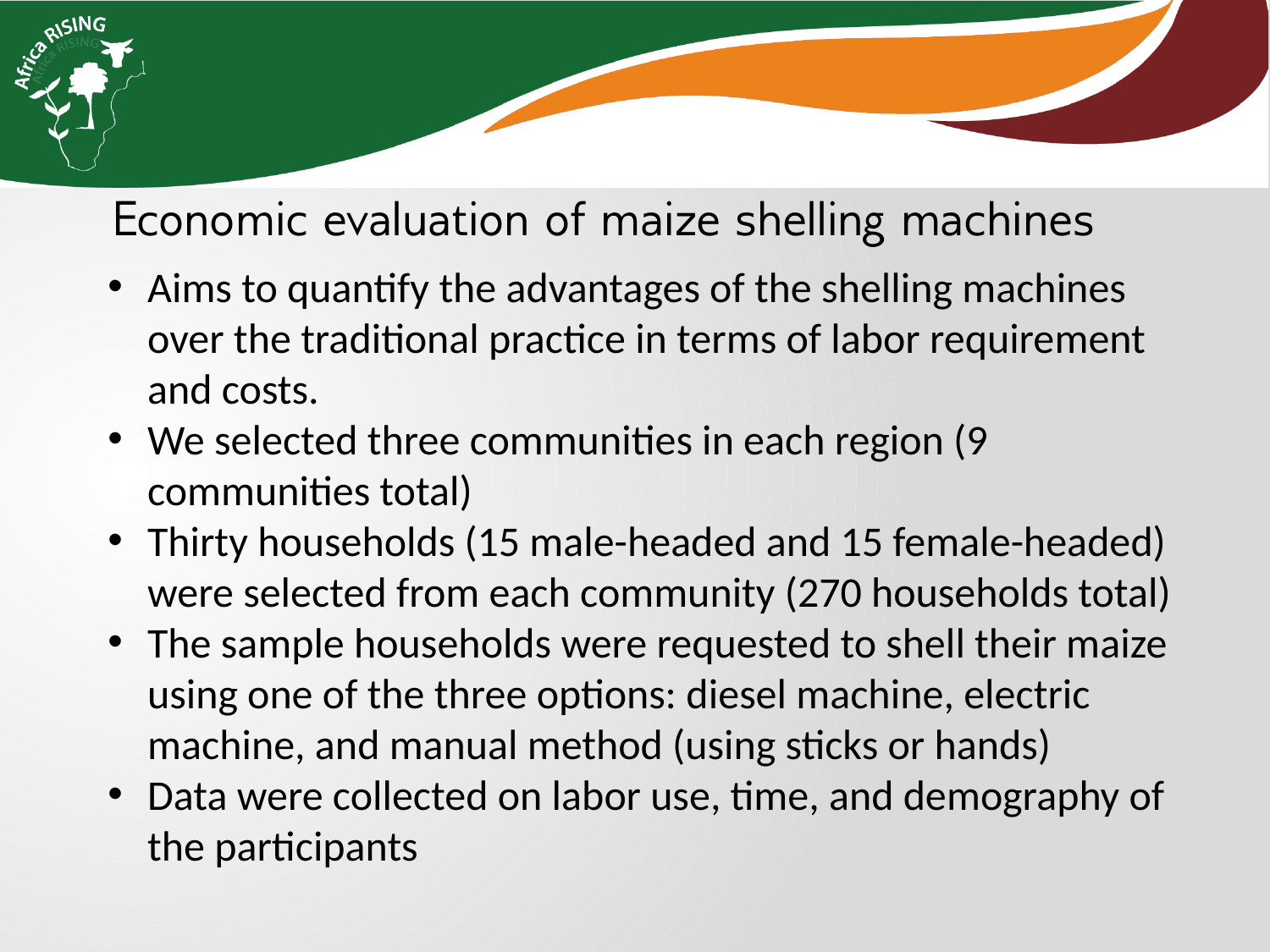

Economic evaluation of maize shelling machines
Aims to quantify the advantages of the shelling machines over the traditional practice in terms of labor requirement and costs.
We selected three communities in each region (9 communities total)
Thirty households (15 male-headed and 15 female-headed) were selected from each community (270 households total)
The sample households were requested to shell their maize using one of the three options: diesel machine, electric machine, and manual method (using sticks or hands)
Data were collected on labor use, time, and demography of the participants